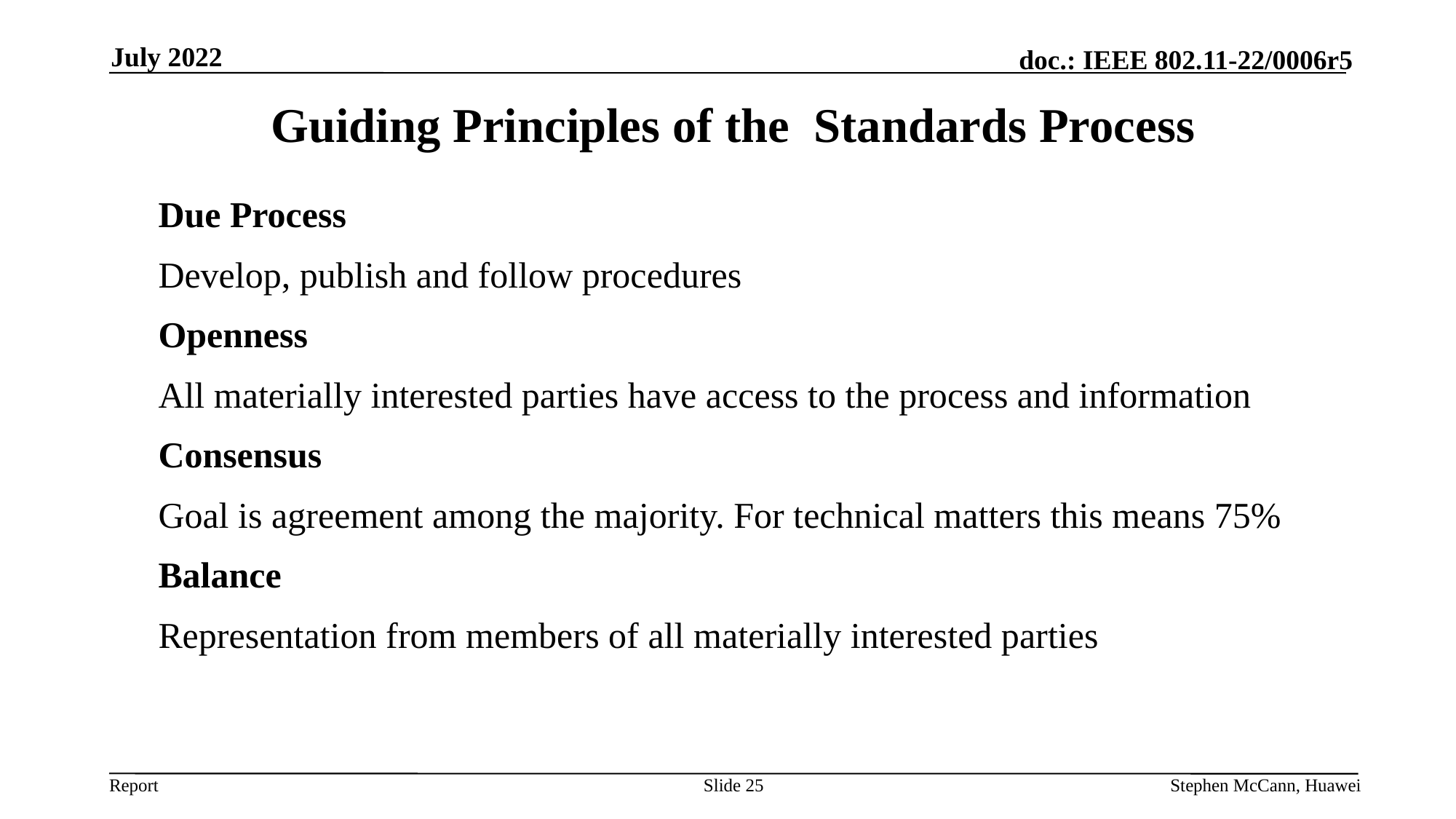

July 2022
Guiding Principles of the  Standards Process
Due Process
Develop, publish and follow procedures
Openness
All materially interested parties have access to the process and information
Consensus
Goal is agreement among the majority. For technical matters this means 75%
Balance
Representation from members of all materially interested parties
Slide 25
Stephen McCann, Huawei